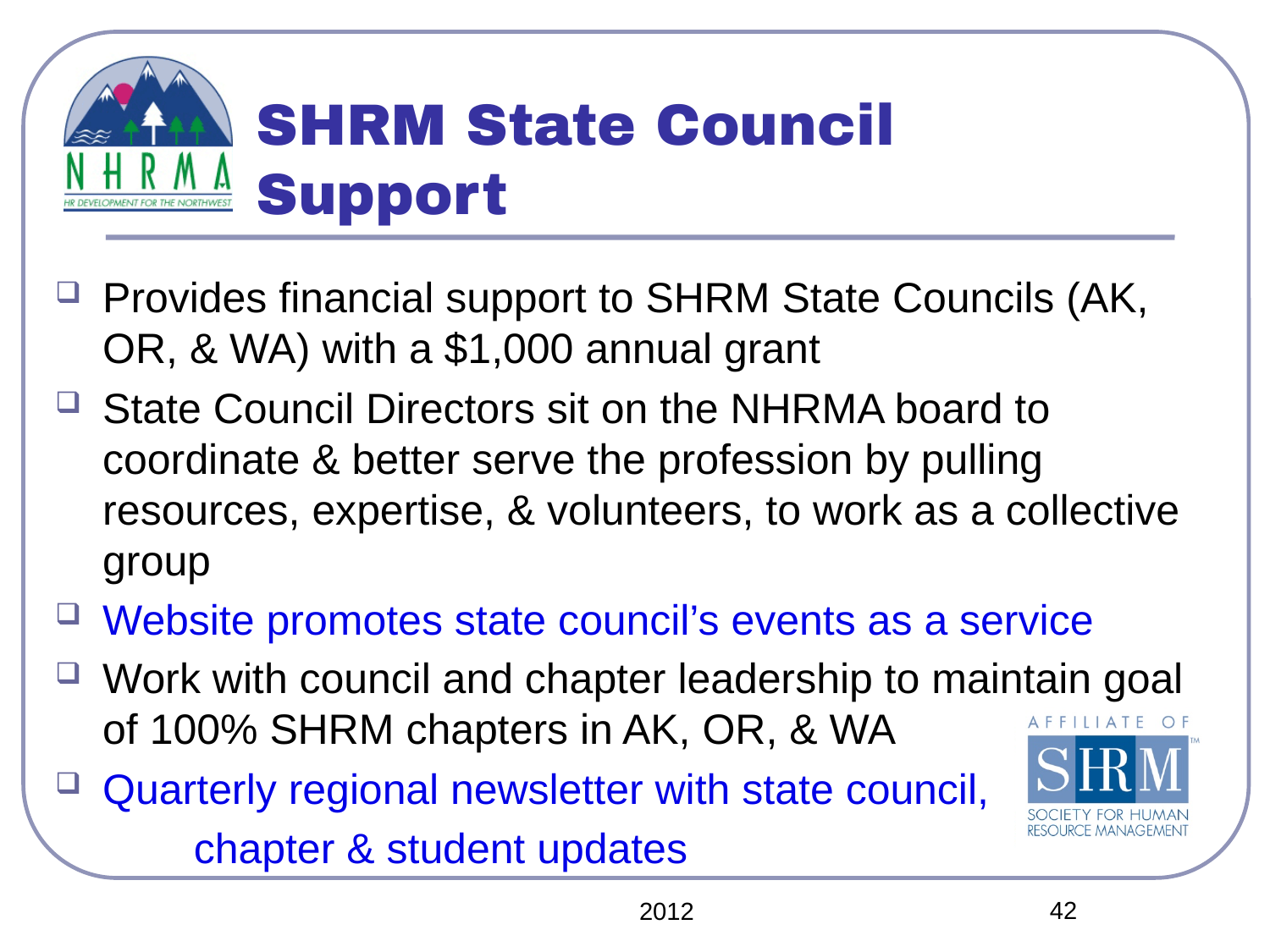

# SHRM State Council Support
Provides financial support to SHRM State Councils (AK, OR, & WA) with a $1,000 annual grant
State Council Directors sit on the NHRMA board to coordinate & better serve the profession by pulling resources, expertise, & volunteers, to work as a collective group
Website promotes state council’s events as a service
Work with council and chapter leadership to maintain goal of 100% SHRM chapters in AK, OR, & WA
Quarterly regional newsletter with state council,
	 chapter & student updates

42
2012